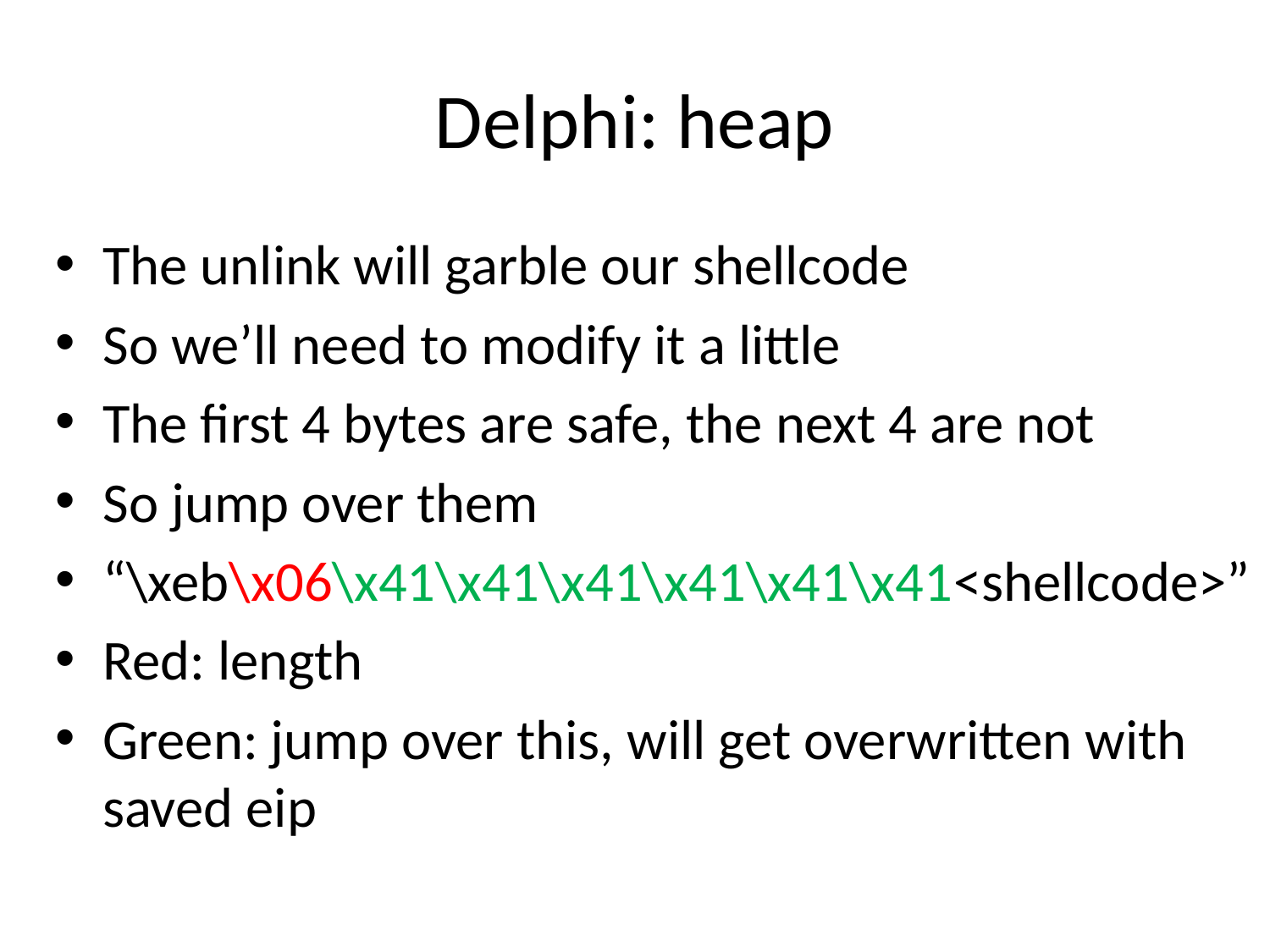

# Delphi: heap
The unlink will garble our shellcode
So we’ll need to modify it a little
The first 4 bytes are safe, the next 4 are not
So jump over them
“\xeb\x06\x41\x41\x41\x41\x41\x41<shellcode>”
Red: length
Green: jump over this, will get overwritten with saved eip